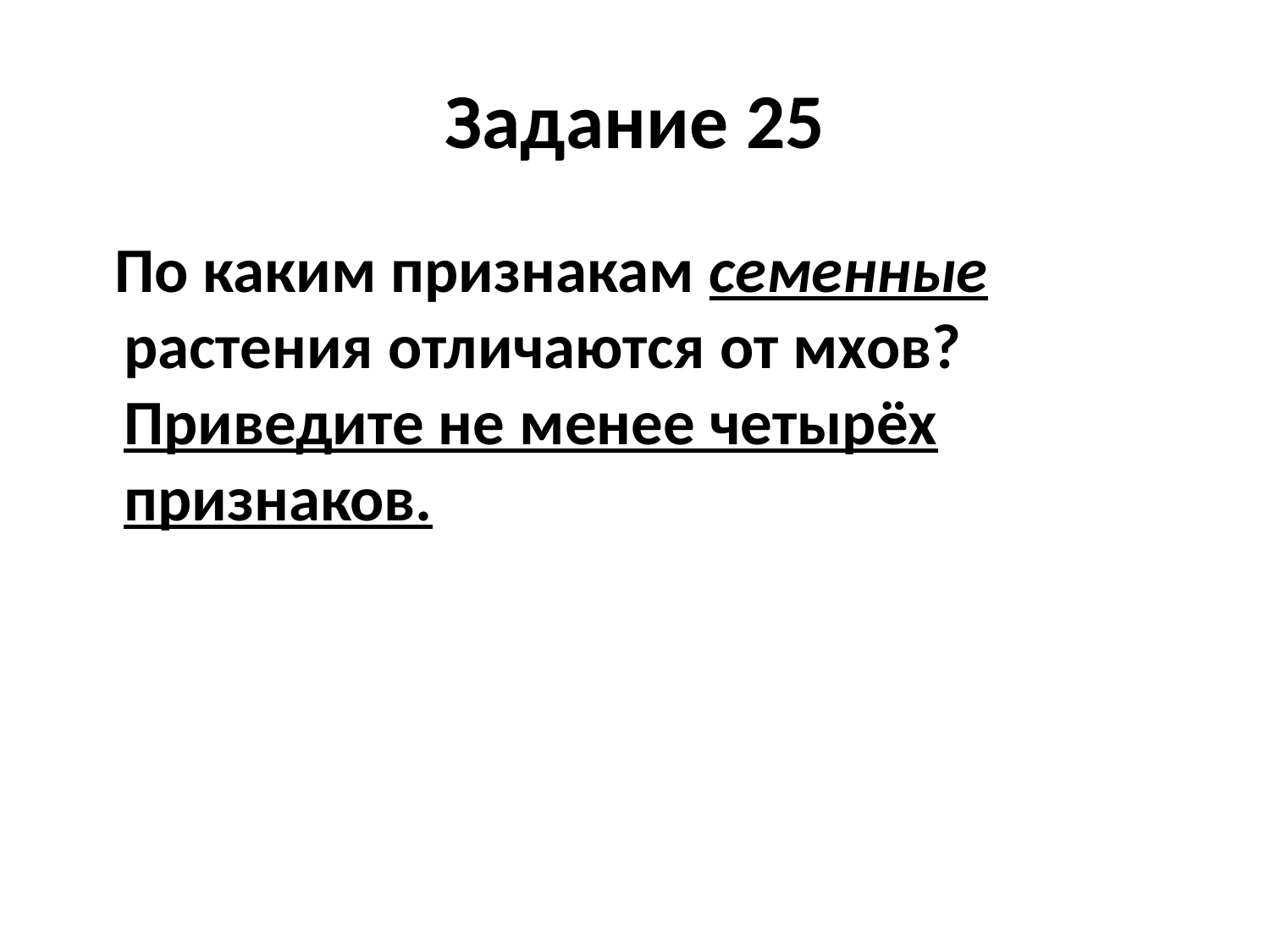

# Задание 25
   По каким признакам семенные растения отличаются от мхов? Приведите не менее четырёх признаков.